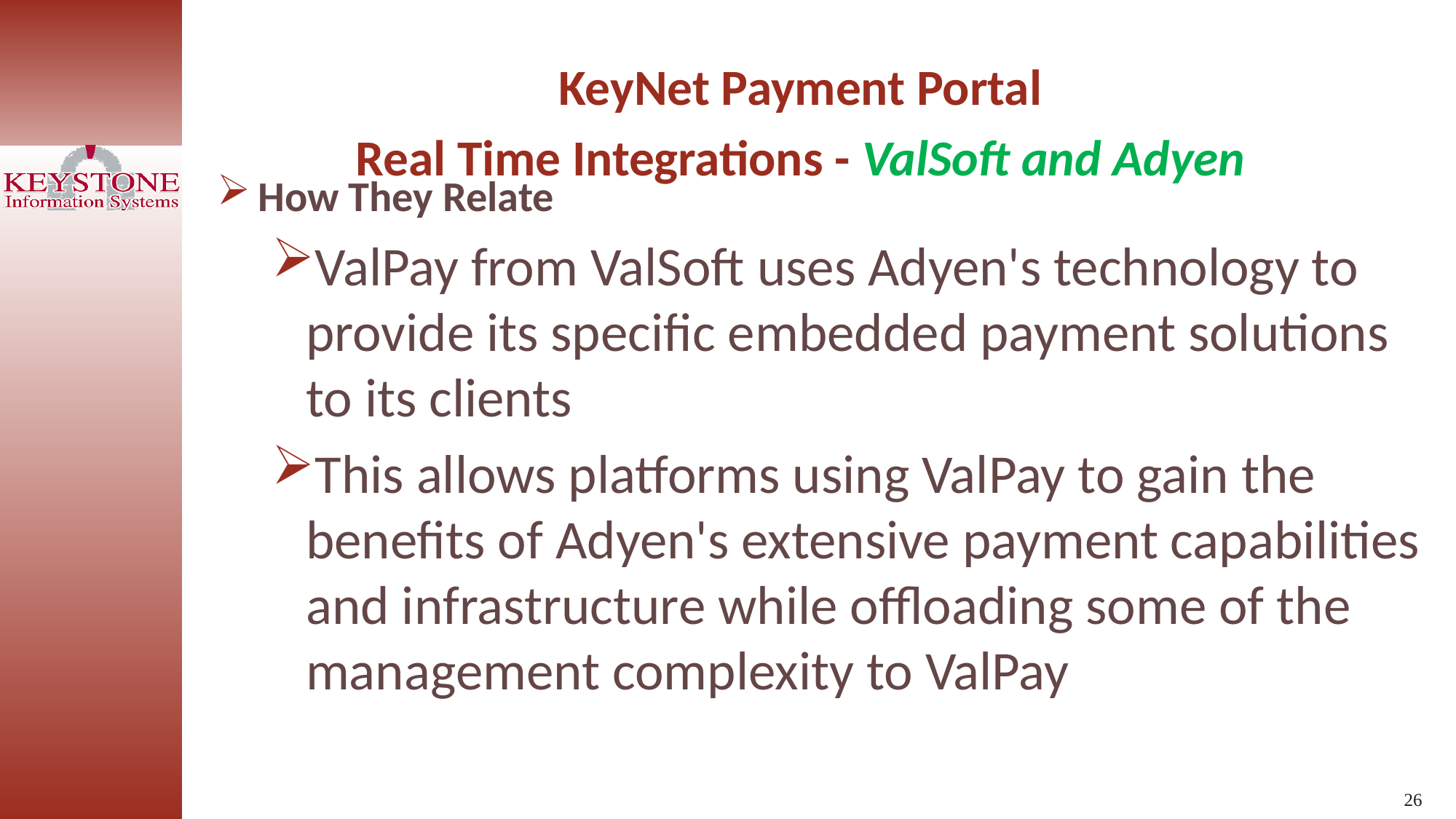

KeyNet Payment Portal
Real Time Integrations - ValSoft and Adyen

How They Relate
ValPay from ValSoft uses Adyen's technology to provide its specific embedded payment solutions to its clients
This allows platforms using ValPay to gain the benefits of Adyen's extensive payment capabilities and infrastructure while offloading some of the management complexity to ValPay

26